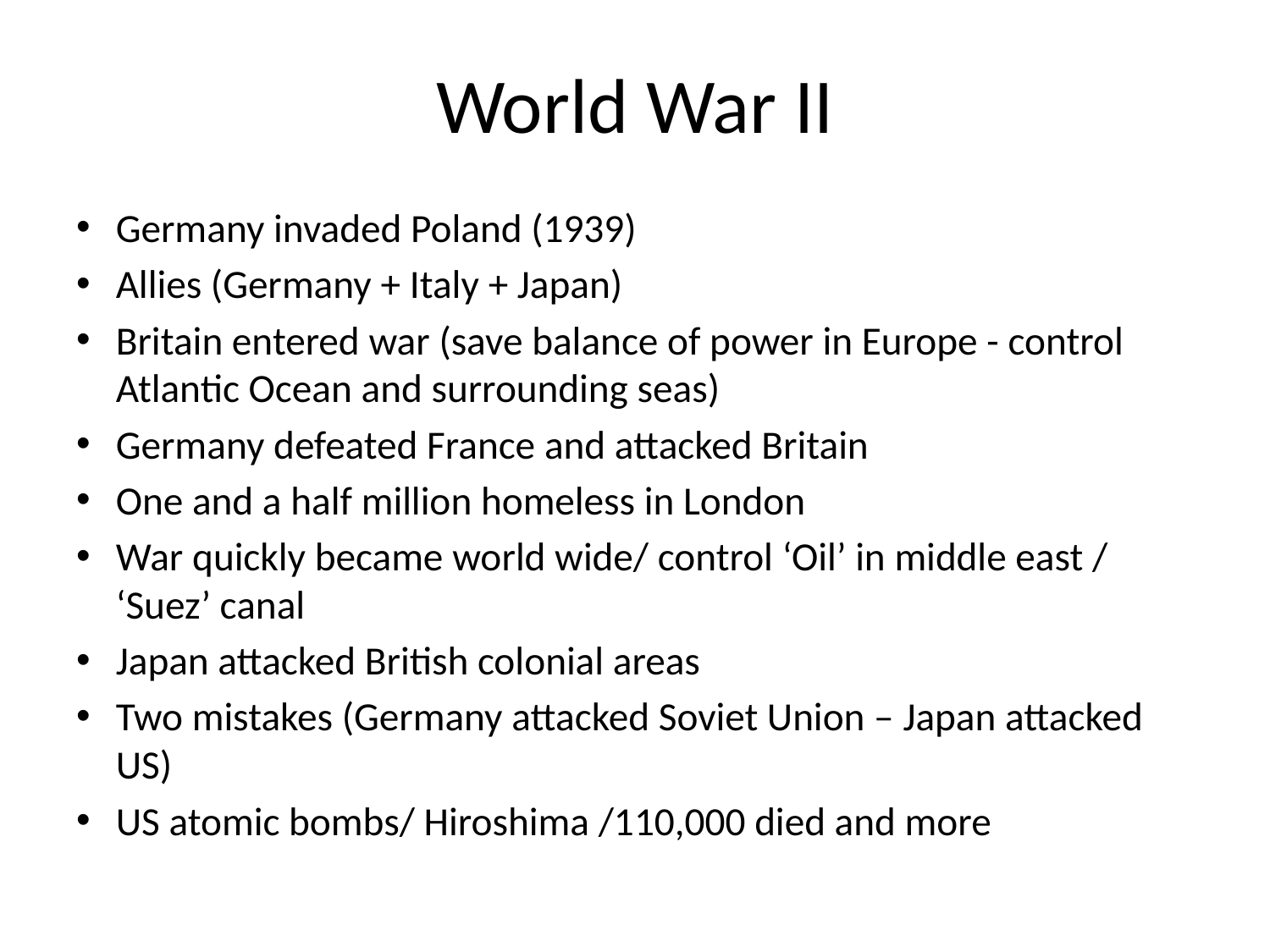

# World War II
Germany invaded Poland (1939)
Allies (Germany + Italy + Japan)
Britain entered war (save balance of power in Europe - control Atlantic Ocean and surrounding seas)
Germany defeated France and attacked Britain
One and a half million homeless in London
War quickly became world wide/ control ‘Oil’ in middle east / ‘Suez’ canal
Japan attacked British colonial areas
Two mistakes (Germany attacked Soviet Union – Japan attacked US)
US atomic bombs/ Hiroshima /110,000 died and more